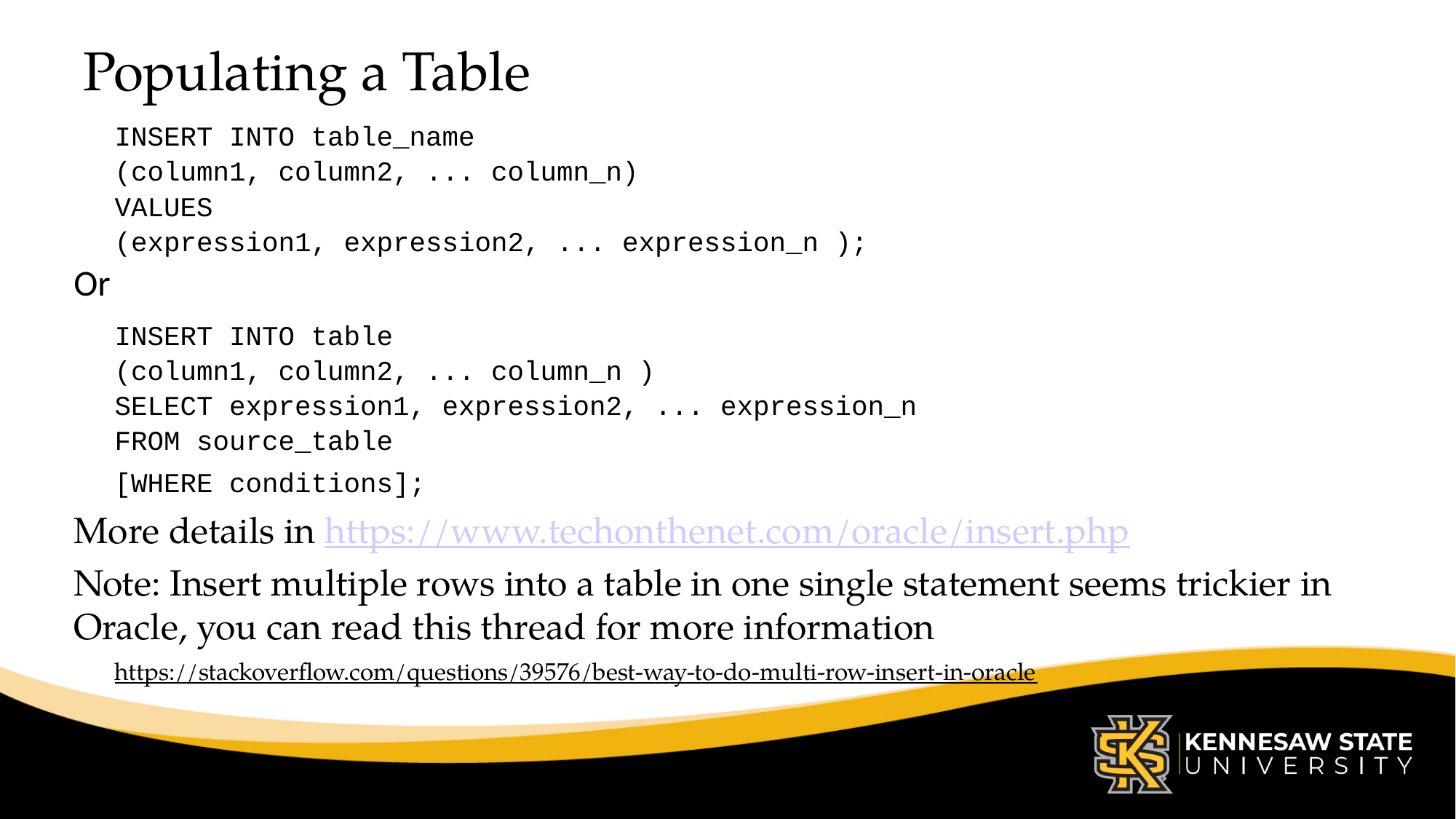

# Populating a Table
INSERT INTO table_name
(column1, column2, ... column_n)
VALUES
(expression1, expression2, ... expression_n );
Or
INSERT INTO table
(column1, column2, ... column_n )
SELECT expression1, expression2, ... expression_n
FROM source_table
[WHERE conditions];
More details in https://www.techonthenet.com/oracle/insert.php
Note: Insert multiple rows into a table in one single statement seems trickier in Oracle, you can read this thread for more information
https://stackoverflow.com/questions/39576/best-way-to-do-multi-row-insert-in-oracle